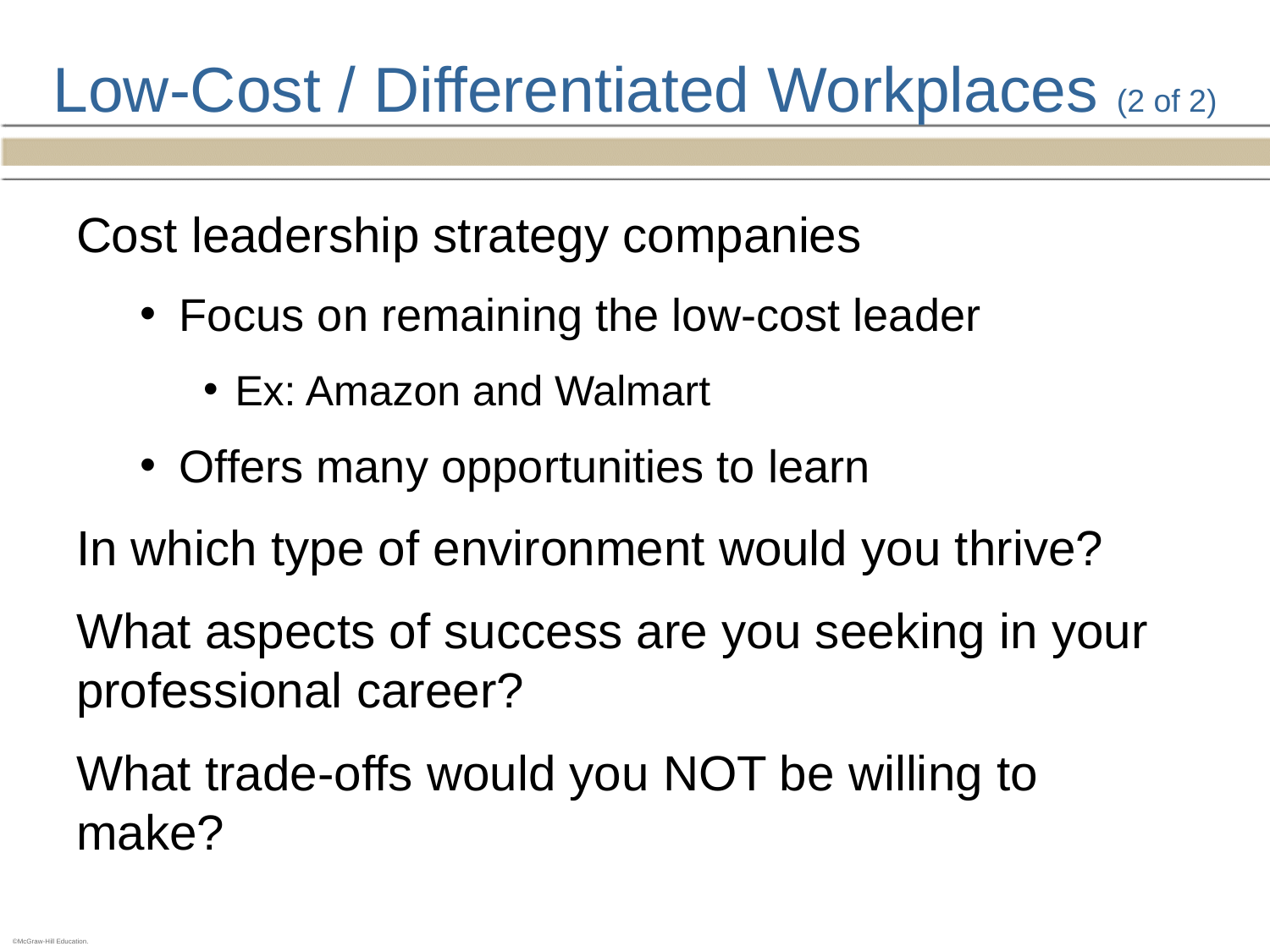

# Low-Cost / Differentiated Workplaces (2 of 2)
Cost leadership strategy companies
Focus on remaining the low-cost leader
Ex: Amazon and Walmart
Offers many opportunities to learn
In which type of environment would you thrive?
What aspects of success are you seeking in your professional career?
What trade-offs would you NOT be willing to make?